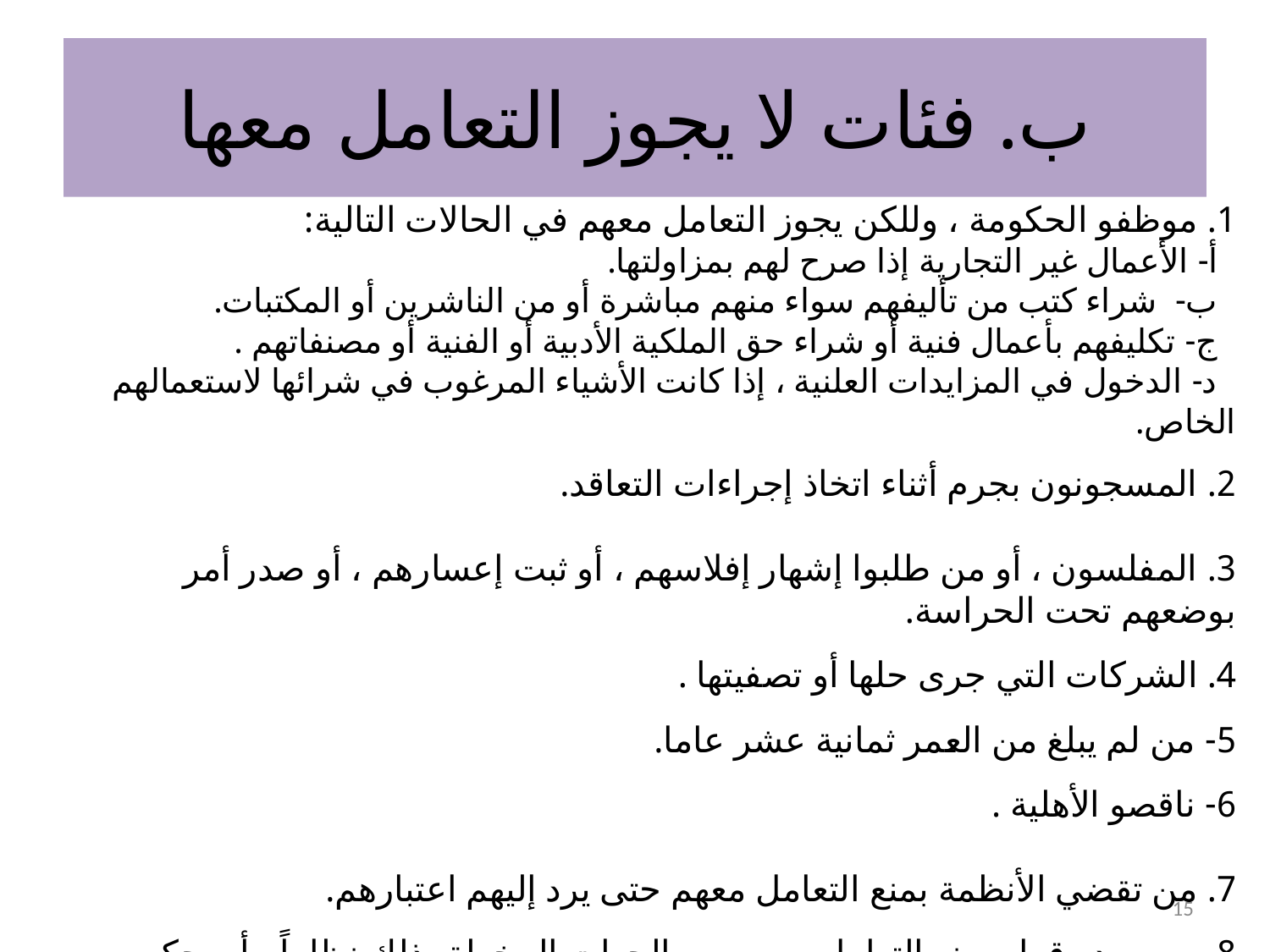

# ب. فئات لا يجوز التعامل معها
1. موظفو الحكومة ، وللكن يجوز التعامل معهم في الحالات التالية:
  أ- الأعمال غير التجارية إذا صرح لهم بمزاولتها.
  ب-  شراء كتب من تأليفهم سواء منهم مباشرة أو من الناشرين أو المكتبات.
  ج- تكليفهم بأعمال فنية أو شراء حق الملكية الأدبية أو الفنية أو مصنفاتهم .
  د- الدخول في المزايدات العلنية ، إذا كانت الأشياء المرغوب في شرائها لاستعمالهم الخاص.

2. المسجونون بجرم أثناء اتخاذ إجراءات التعاقد.

3. المفلسون ، أو من طلبوا إشهار إفلاسهم ، أو ثبت إعسارهم ، أو صدر أمر بوضعهم تحت الحراسة.

4. الشركات التي جرى حلها أو تصفيتها .

5- من لم يبلغ من العمر ثمانية عشر عاما.

6- ناقصو الأهلية .

7. من تقضي الأنظمة بمنع التعامل معهم حتى يرد إليهم اعتبارهم.

8- من صدر قرار بمنع التعامل معهم من الجهات المخولة بذلك نظاماً ، أو بحكم قضائي ، حتى تنتهي مدة المنع من التعامل .
15